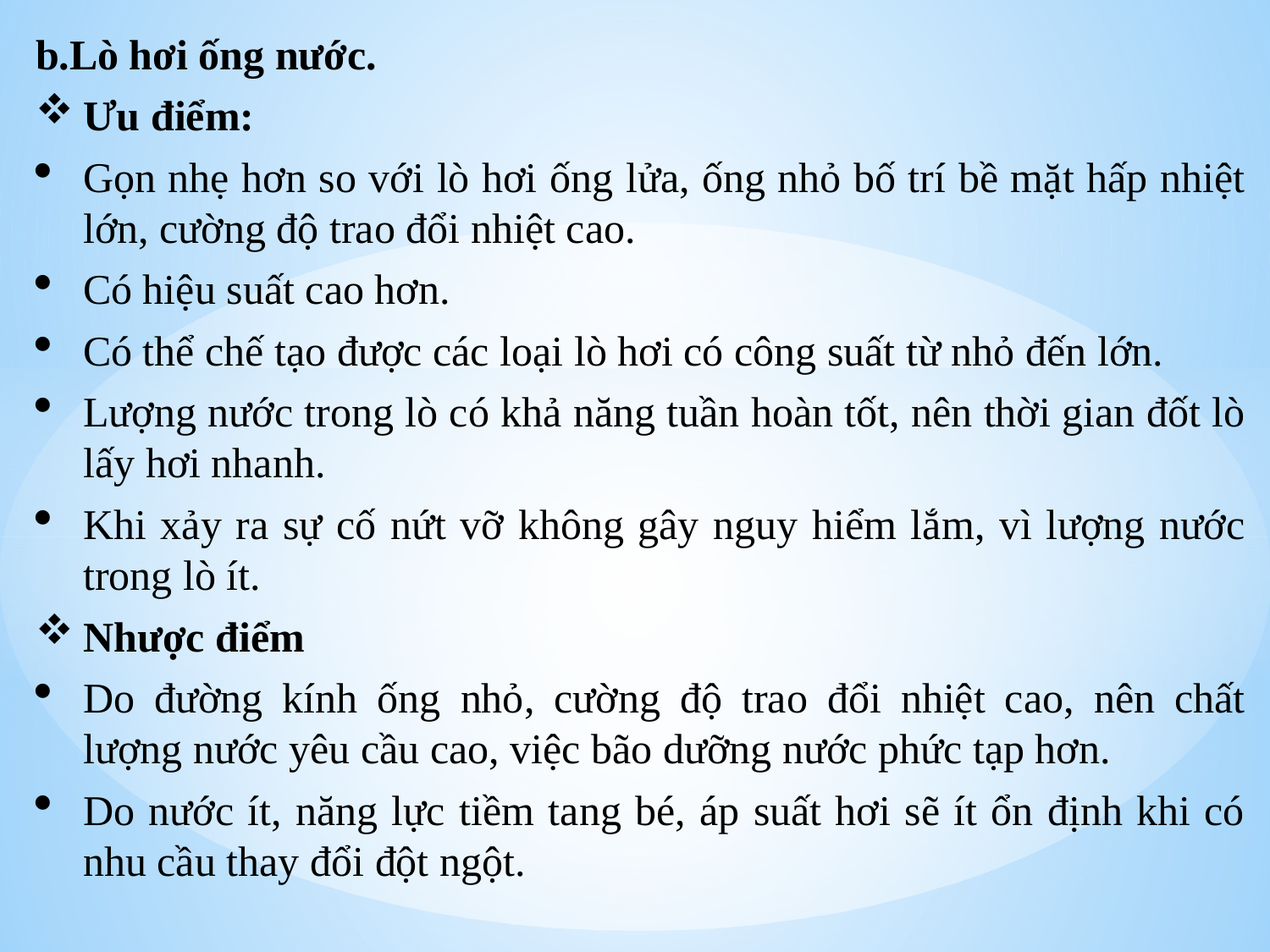

b.Lò hơi ống nước.
Ưu điểm:
Gọn nhẹ hơn so với lò hơi ống lửa, ống nhỏ bố trí bề mặt hấp nhiệt lớn, cường độ trao đổi nhiệt cao.
Có hiệu suất cao hơn.
Có thể chế tạo được các loại lò hơi có công suất từ nhỏ đến lớn.
Lượng nước trong lò có khả năng tuần hoàn tốt, nên thời gian đốt lò lấy hơi nhanh.
Khi xảy ra sự cố nứt vỡ không gây nguy hiểm lắm, vì lượng nước trong lò ít.
Nhược điểm
Do đường kính ống nhỏ, cường độ trao đổi nhiệt cao, nên chất lượng nước yêu cầu cao, việc bão dưỡng nước phức tạp hơn.
Do nước ít, năng lực tiềm tang bé, áp suất hơi sẽ ít ổn định khi có nhu cầu thay đổi đột ngột.